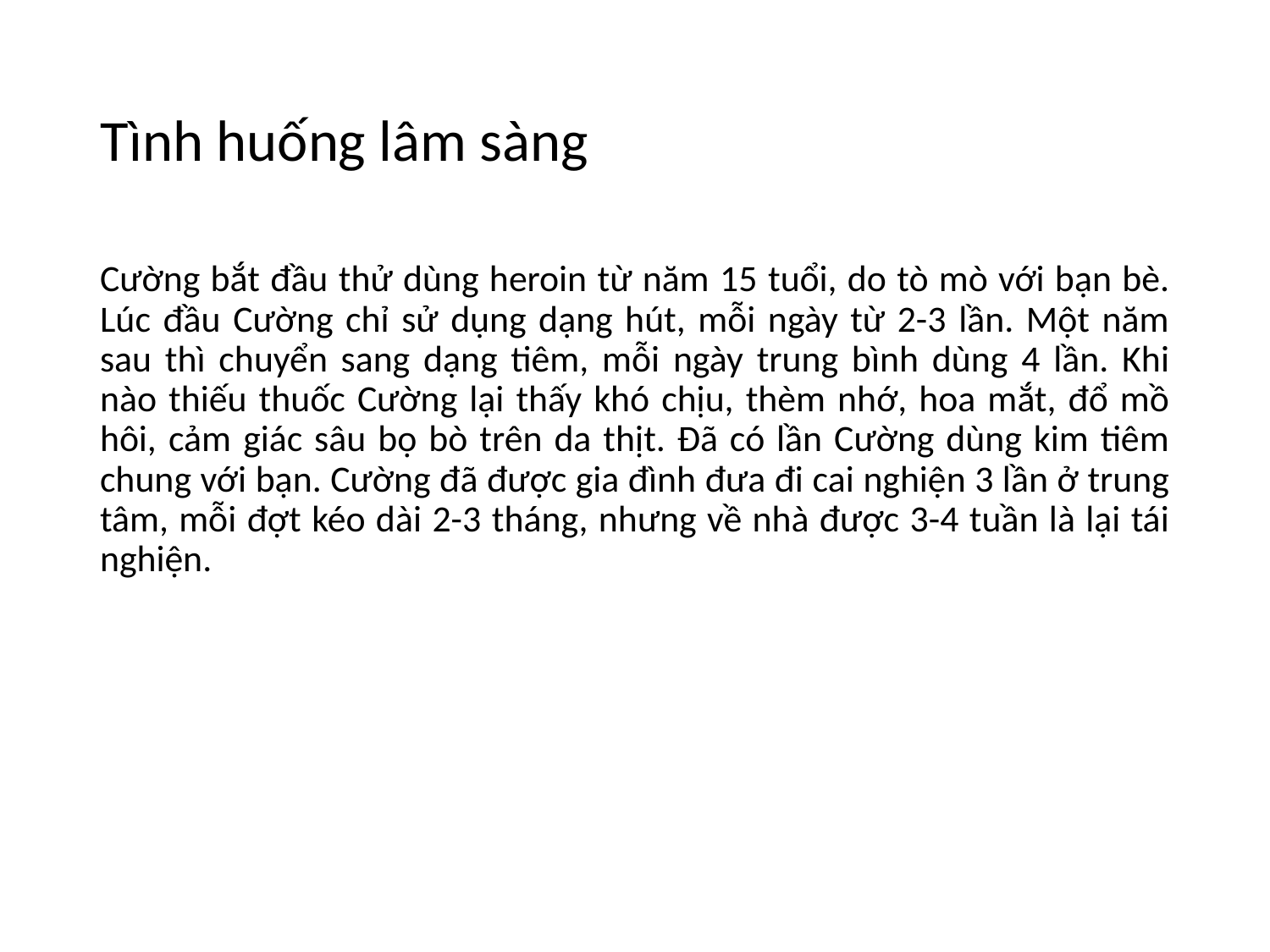

# Tình huống lâm sàng
Cường bắt đầu thử dùng heroin từ năm 15 tuổi, do tò mò với bạn bè. Lúc đầu Cường chỉ sử dụng dạng hút, mỗi ngày từ 2-3 lần. Một năm sau thì chuyển sang dạng tiêm, mỗi ngày trung bình dùng 4 lần. Khi nào thiếu thuốc Cường lại thấy khó chịu, thèm nhớ, hoa mắt, đổ mồ hôi, cảm giác sâu bọ bò trên da thịt. Đã có lần Cường dùng kim tiêm chung với bạn. Cường đã được gia đình đưa đi cai nghiện 3 lần ở trung tâm, mỗi đợt kéo dài 2-3 tháng, nhưng về nhà được 3-4 tuần là lại tái nghiện.